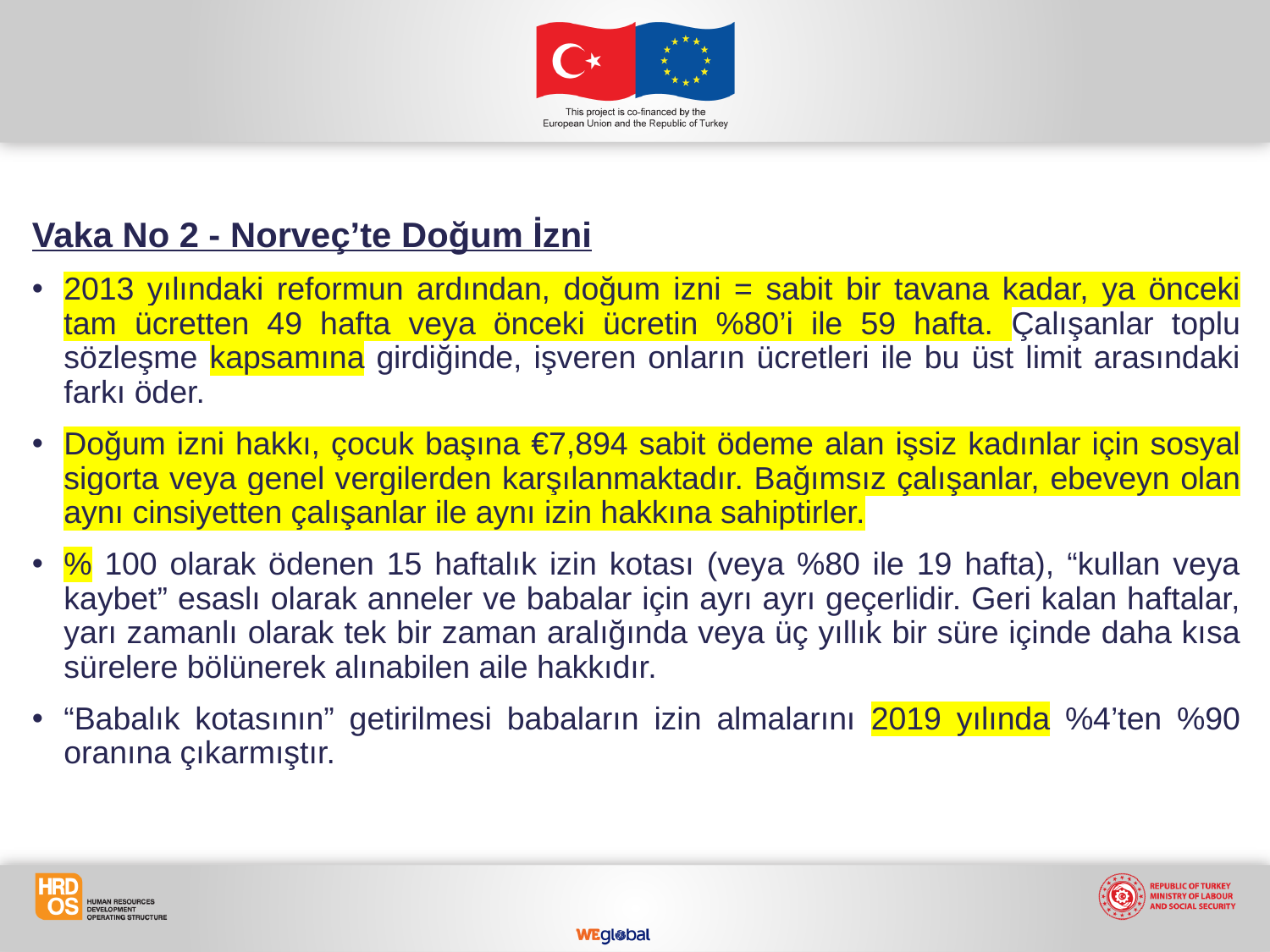

Vaka No 2 - Norveç’te Doğum İzni
2013 yılındaki reformun ardından, doğum izni = sabit bir tavana kadar, ya önceki tam ücretten 49 hafta veya önceki ücretin %80’i ile 59 hafta. Çalışanlar toplu sözleşme kapsamına girdiğinde, işveren onların ücretleri ile bu üst limit arasındaki farkı öder.
Doğum izni hakkı, çocuk başına €7,894 sabit ödeme alan işsiz kadınlar için sosyal sigorta veya genel vergilerden karşılanmaktadır. Bağımsız çalışanlar, ebeveyn olan aynı cinsiyetten çalışanlar ile aynı izin hakkına sahiptirler.
% 100 olarak ödenen 15 haftalık izin kotası (veya %80 ile 19 hafta), “kullan veya kaybet” esaslı olarak anneler ve babalar için ayrı ayrı geçerlidir. Geri kalan haftalar, yarı zamanlı olarak tek bir zaman aralığında veya üç yıllık bir süre içinde daha kısa sürelere bölünerek alınabilen aile hakkıdır.
“Babalık kotasının” getirilmesi babaların izin almalarını 2019 yılında %4’ten %90 oranına çıkarmıştır.